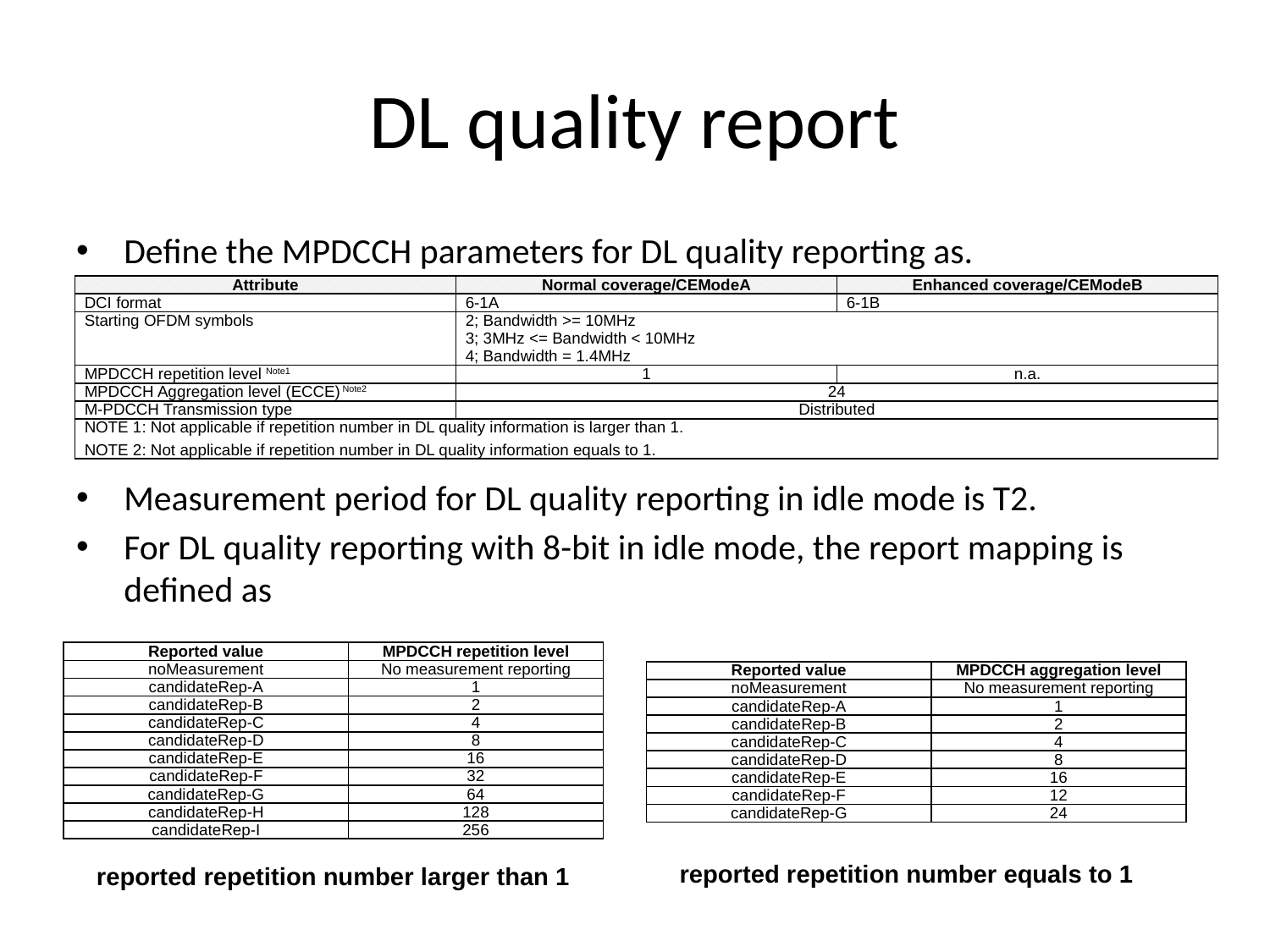

# DL quality report
Define the MPDCCH parameters for DL quality reporting as.

Measurement period for DL quality reporting in idle mode is T2.
For DL quality reporting with 8-bit in idle mode, the report mapping is defined as

| Attribute | Normal coverage/CEModeA | Enhanced coverage/CEModeB |
| --- | --- | --- |
| DCI format | 6-1A | 6-1B |
| Starting OFDM symbols | 2; Bandwidth >= 10MHz 3; 3MHz <= Bandwidth < 10MHz 4; Bandwidth = 1.4MHz |  |
| MPDCCH repetition level Note1 | 1 | n.a. |
| MPDCCH Aggregation level (ECCE) Note2 | 24 |  |
| M-PDCCH Transmission type | Distributed |  |
| NOTE 1: Not applicable if repetition number in DL quality information is larger than 1. NOTE 2: Not applicable if repetition number in DL quality information equals to 1. |  |  |
| Reported value | MPDCCH repetition level |
| --- | --- |
| noMeasurement | No measurement reporting |
| candidateRep-A | 1 |
| candidateRep-B | 2 |
| candidateRep-C | 4 |
| candidateRep-D | 8 |
| candidateRep-E | 16 |
| candidateRep-F | 32 |
| candidateRep-G | 64 |
| candidateRep-H | 128 |
| candidateRep-I | 256 |
| Reported value | MPDCCH aggregation level |
| --- | --- |
| noMeasurement | No measurement reporting |
| candidateRep-A | 1 |
| candidateRep-B | 2 |
| candidateRep-C | 4 |
| candidateRep-D | 8 |
| candidateRep-E | 16 |
| candidateRep-F | 12 |
| candidateRep-G | 24 |
reported repetition number equals to 1
reported repetition number larger than 1